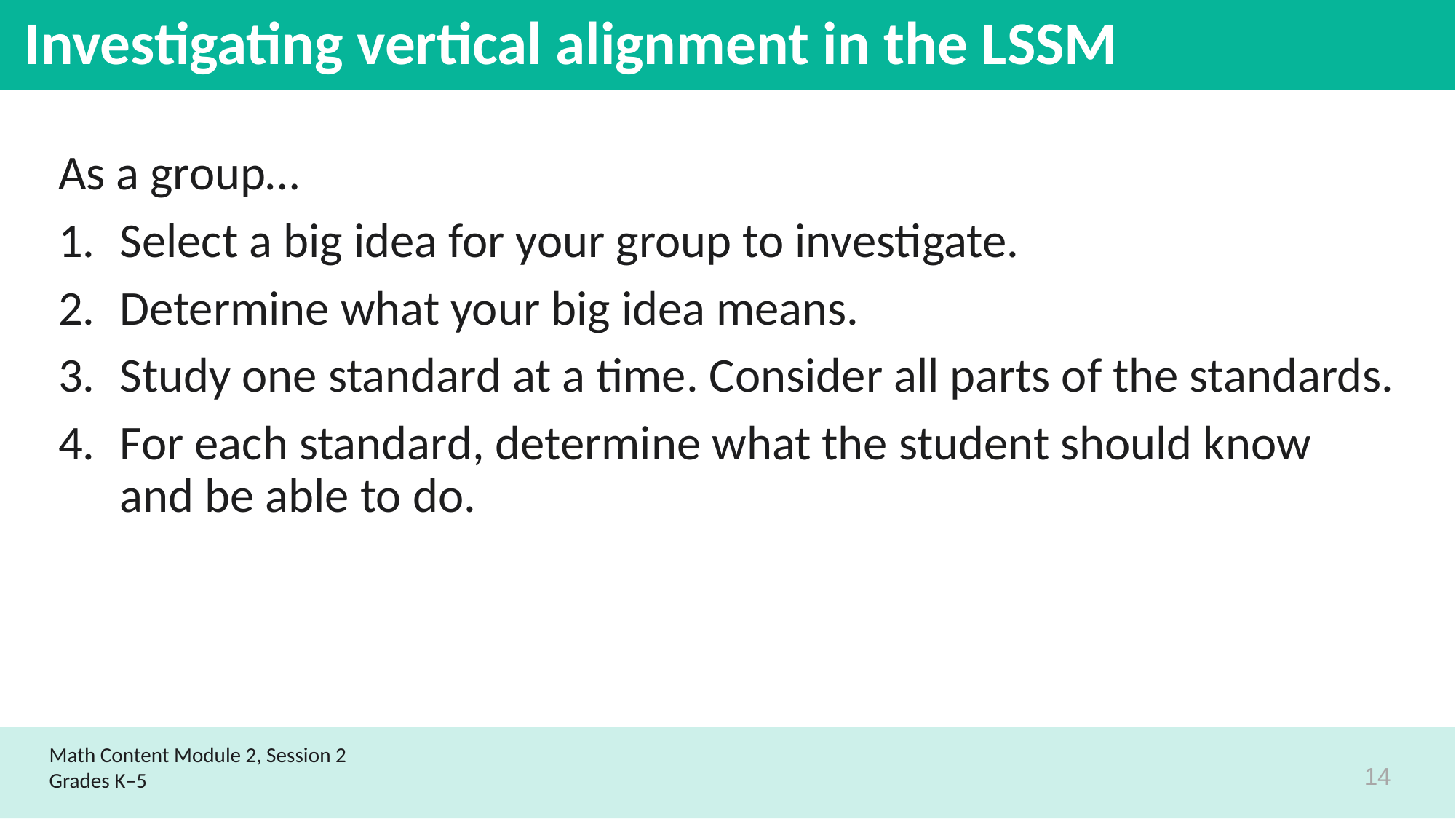

# Investigating vertical alignment in the LSSM
As a group…
Select a big idea for your group to investigate.
Determine what your big idea means.
Study one standard at a time. Consider all parts of the standards.
For each standard, determine what the student should know and be able to do.
Math Content Module 2, Session 2
Grades K–5
14